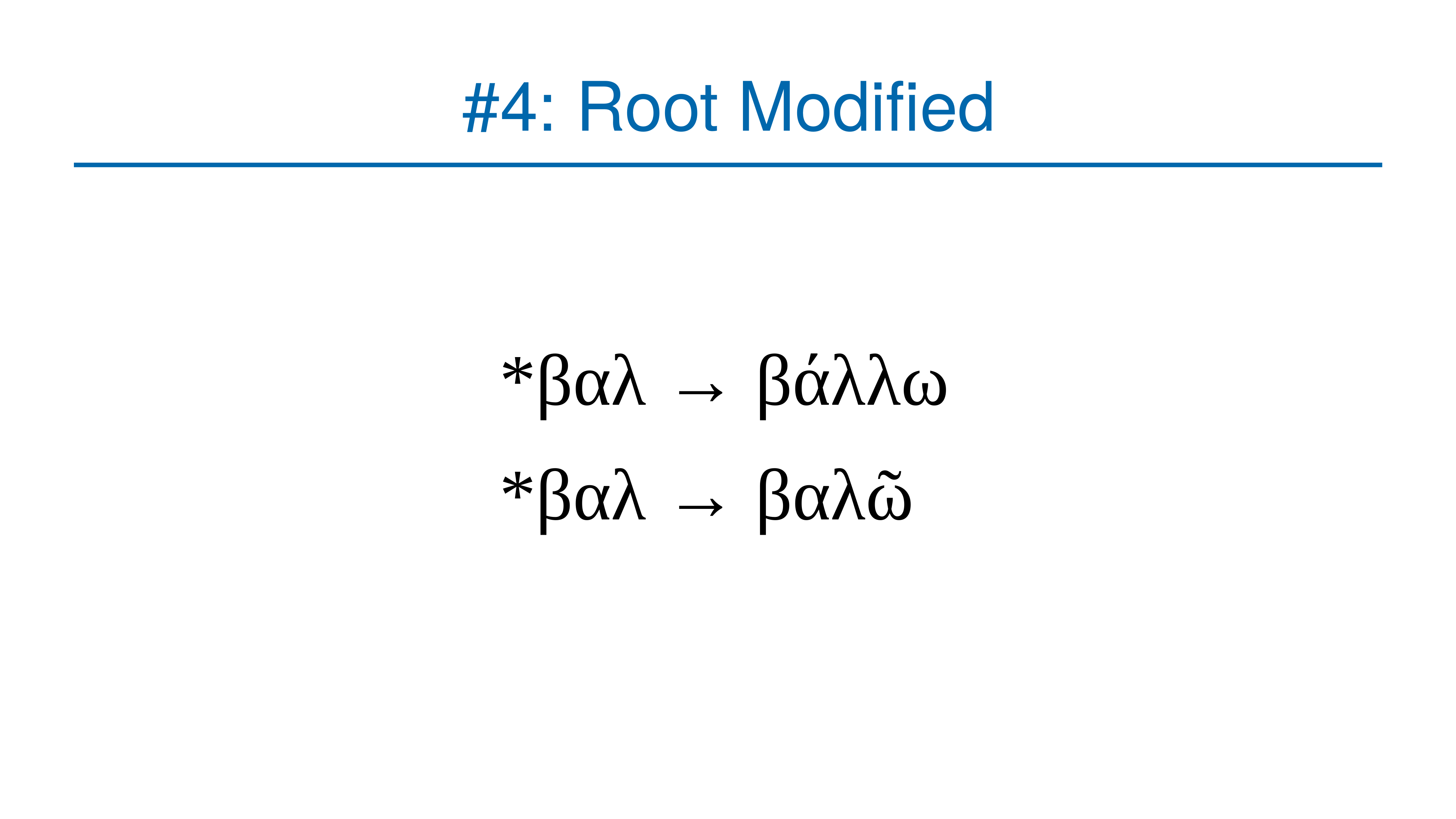

# #4: Root Modified
*βαλ → βάλλω
*βαλ → βαλῶ